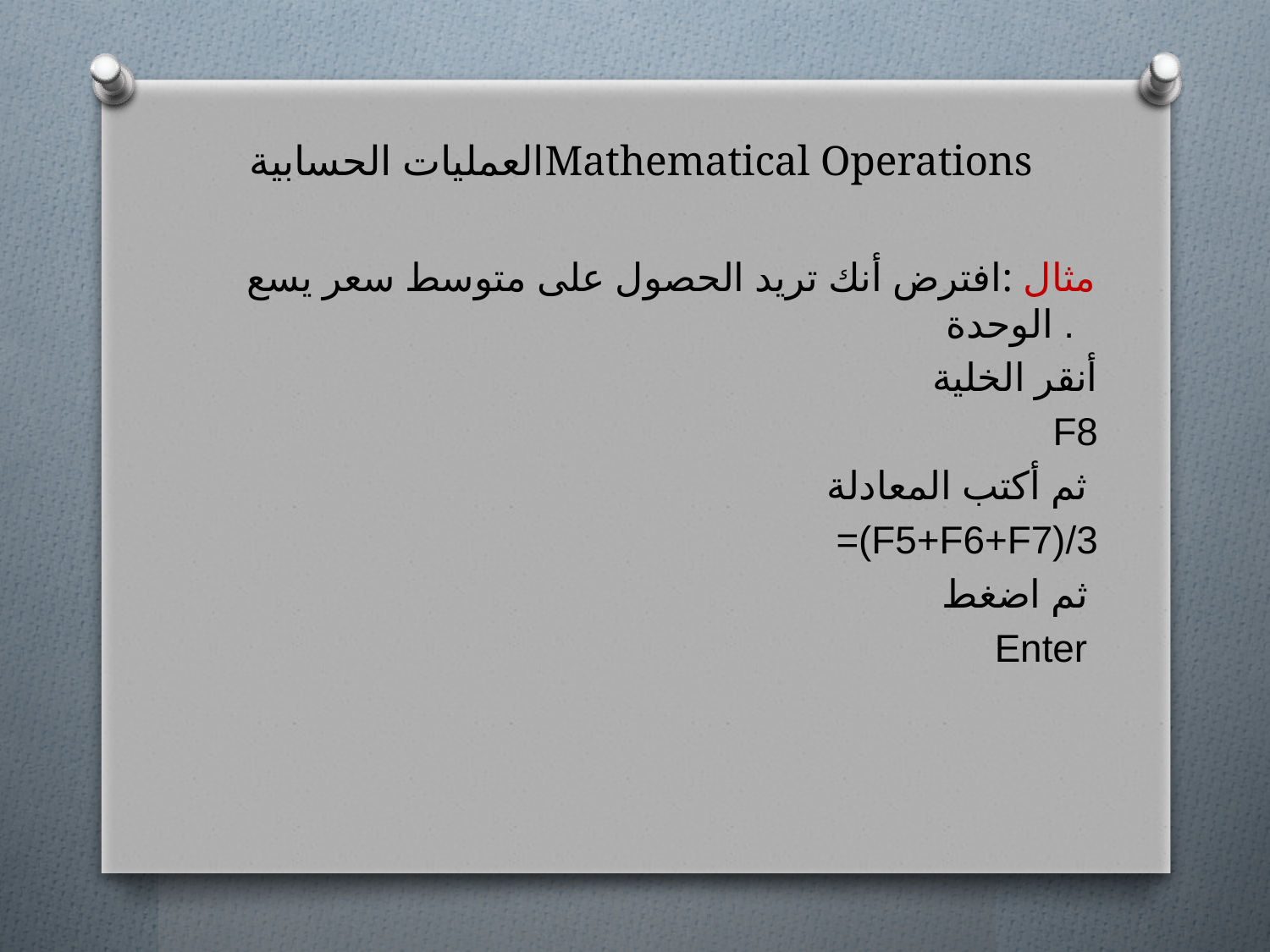

# العمليات الحسابيةMathematical Operations
مثال :افترض أنك تريد الحصول على متوسط سعر يسع الوحدة .
أنقر الخلية
F8
ثم أكتب المعادلة
=(F5+F6+F7)/3
ثم اضغط
Enter